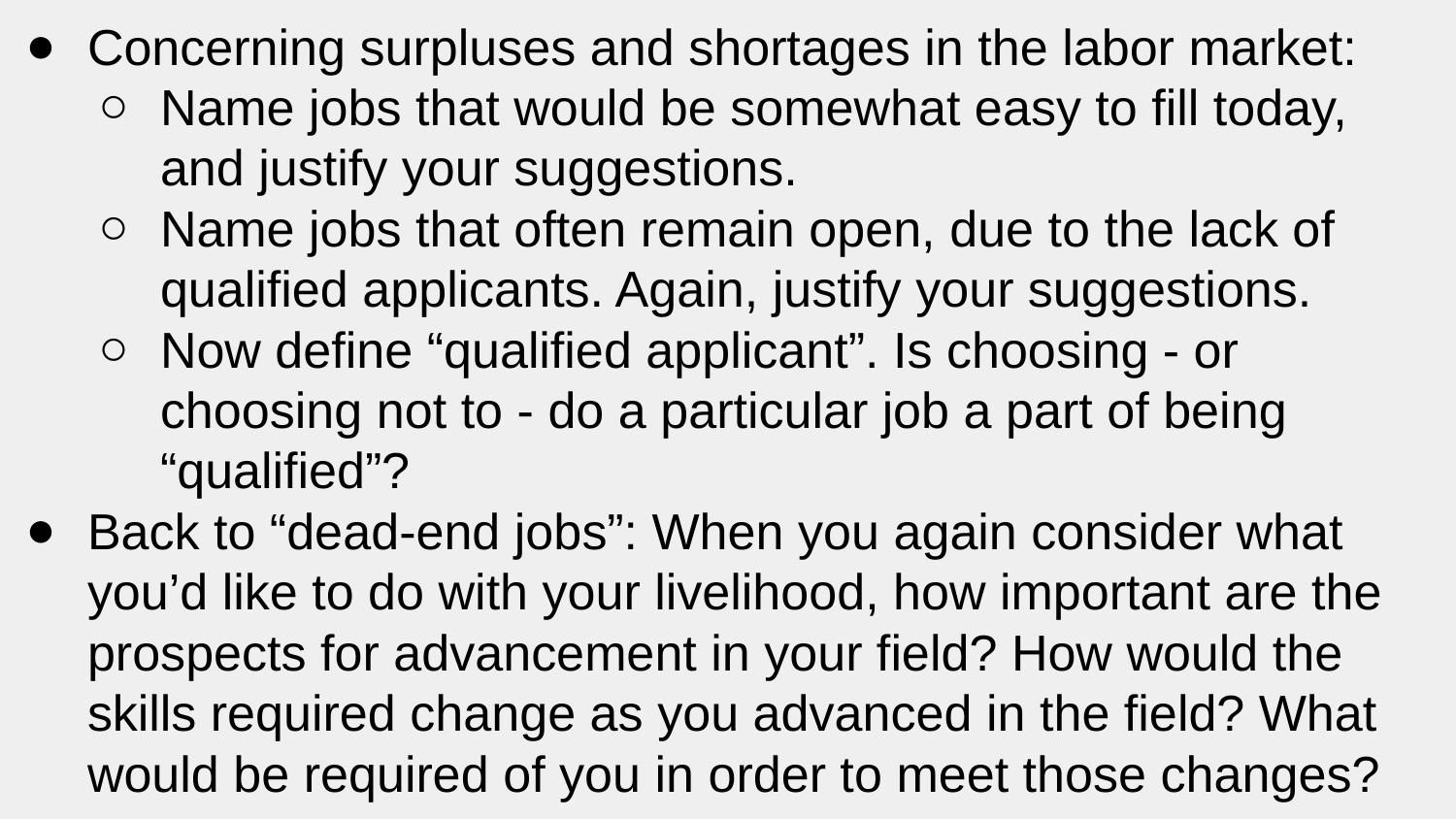

Concerning surpluses and shortages in the labor market:
Name jobs that would be somewhat easy to fill today, and justify your suggestions.
Name jobs that often remain open, due to the lack of qualified applicants. Again, justify your suggestions.
Now define “qualified applicant”. Is choosing - or choosing not to - do a particular job a part of being “qualified”?
Back to “dead-end jobs”: When you again consider what you’d like to do with your livelihood, how important are the prospects for advancement in your field? How would the skills required change as you advanced in the field? What would be required of you in order to meet those changes?